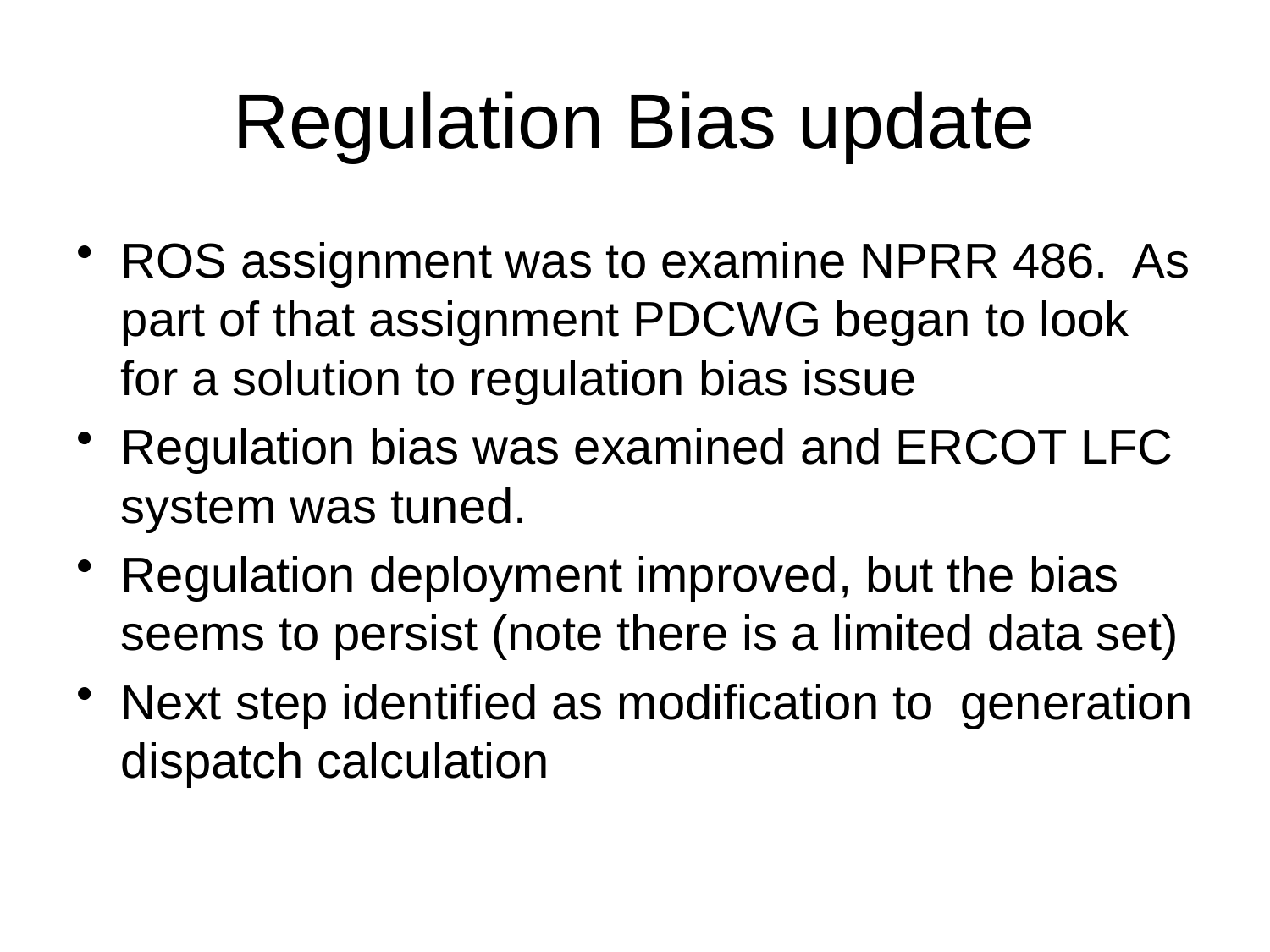

# Regulation Bias update
ROS assignment was to examine NPRR 486.  As part of that assignment PDCWG began to look for a solution to regulation bias issue
Regulation bias was examined and ERCOT LFC system was tuned.
Regulation deployment improved, but the bias seems to persist (note there is a limited data set)
Next step identified as modification to  generation dispatch calculation